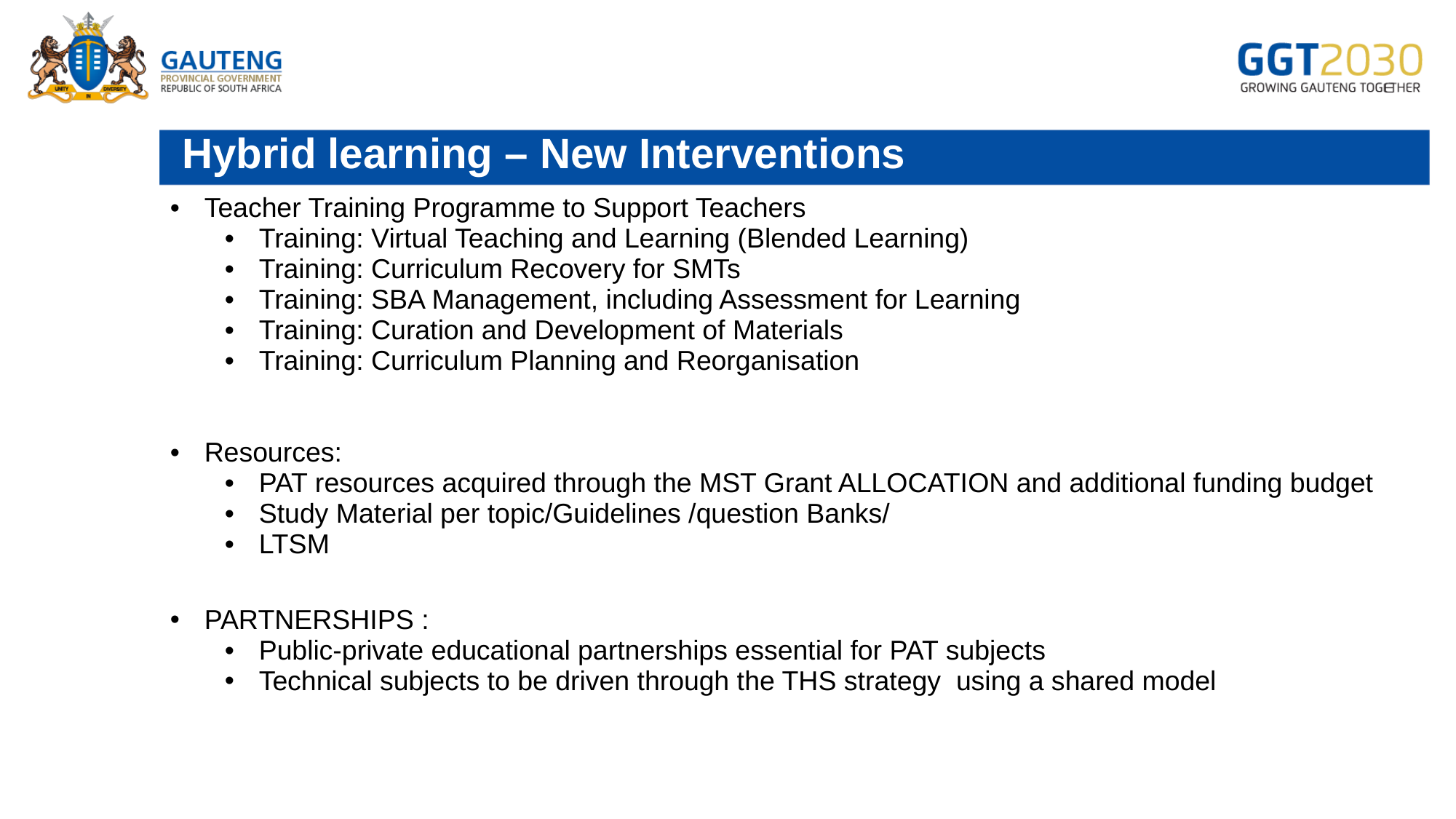

# Hybrid learning – New Interventions
| Teacher Training Programme to Support Teachers Training: Virtual Teaching and Learning (Blended Learning) Training: Curriculum Recovery for SMTs Training: SBA Management, including Assessment for Learning Training: Curation and Development of Materials Training: Curriculum Planning and Reorganisation |
| --- |
| Resources: PAT resources acquired through the MST Grant ALLOCATION and additional funding budget Study Material per topic/Guidelines /question Banks/ LTSM |
| PARTNERSHIPS : Public-private educational partnerships essential for PAT subjects Technical subjects to be driven through the THS strategy using a shared model |